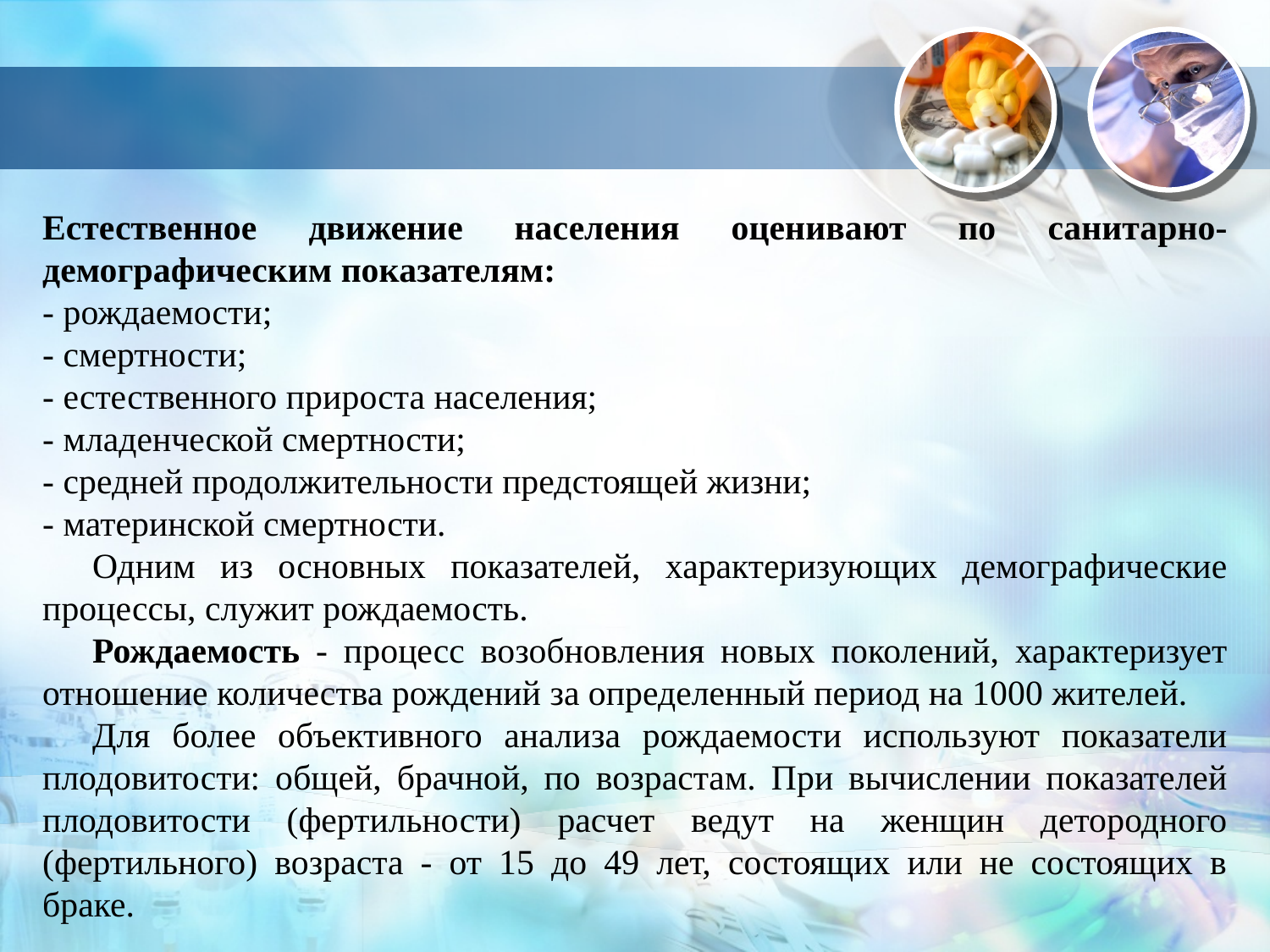

Естественное движение населения оценивают по санитарно-демографическим показателям:
- рождаемости;
- смертности;
- естественного прироста населения;
- младенческой смертности;
- средней продолжительности предстоящей жизни;
- материнской смертности.
Одним из основных показателей, характеризующих демографические процессы, служит рождаемость.
Рождаемость - процесс возобновления новых поколений, характеризует отношение количества рождений за определенный период на 1000 жителей.
Для более объективного анализа рождаемости используют показатели плодовитости: общей, брачной, по возрастам. При вычислении показателей плодовитости (фертильности) расчет ведут на женщин детородного (фертильного) возраста - от 15 до 49 лет, состоящих или не состоящих в браке.